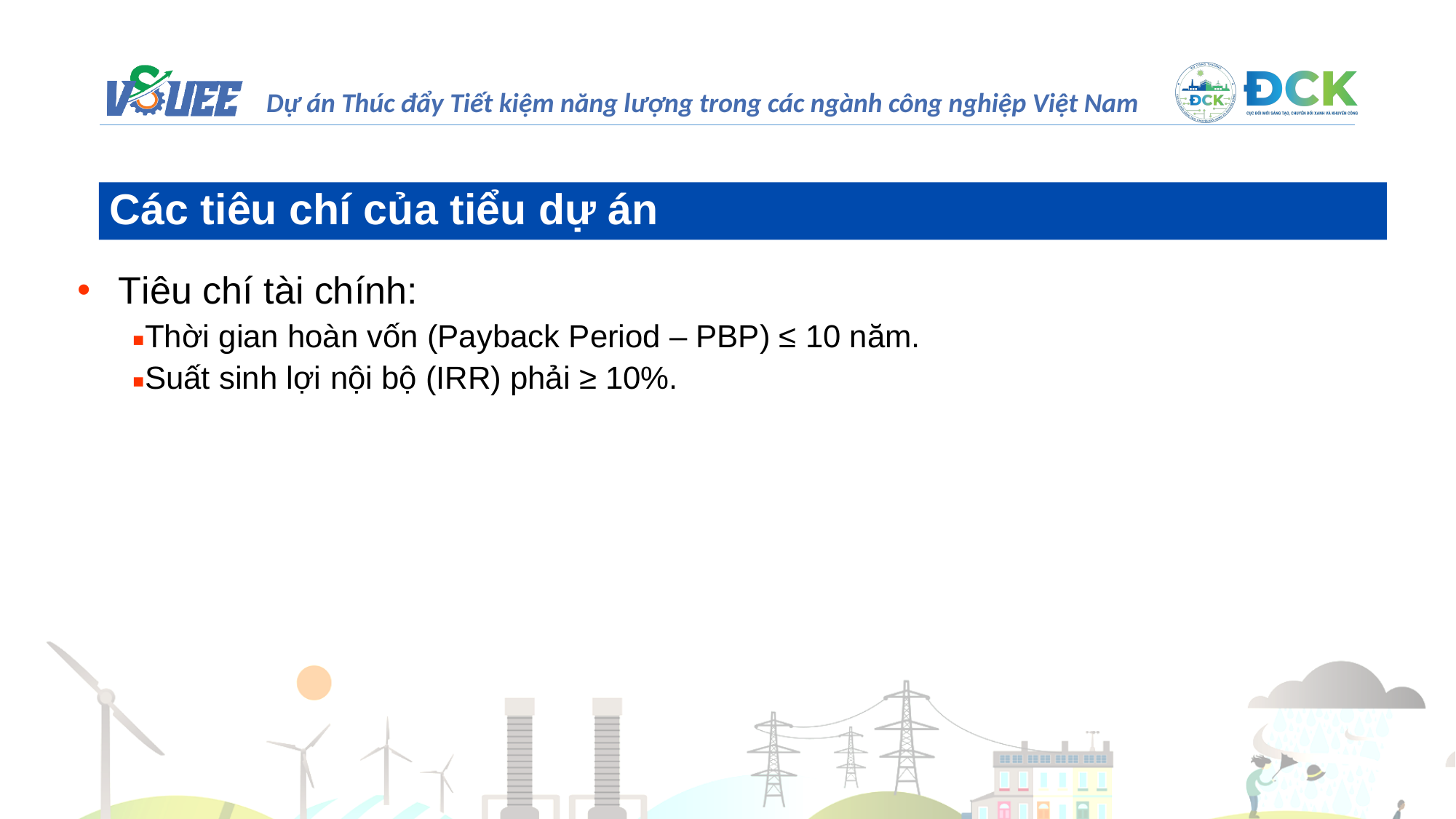

Các tiêu chí của tiểu dự án
Tiêu chí tài chính:
Thời gian hoàn vốn (Payback Period – PBP) ≤ 10 năm.
Suất sinh lợi nội bộ (IRR) phải ≥ 10%.